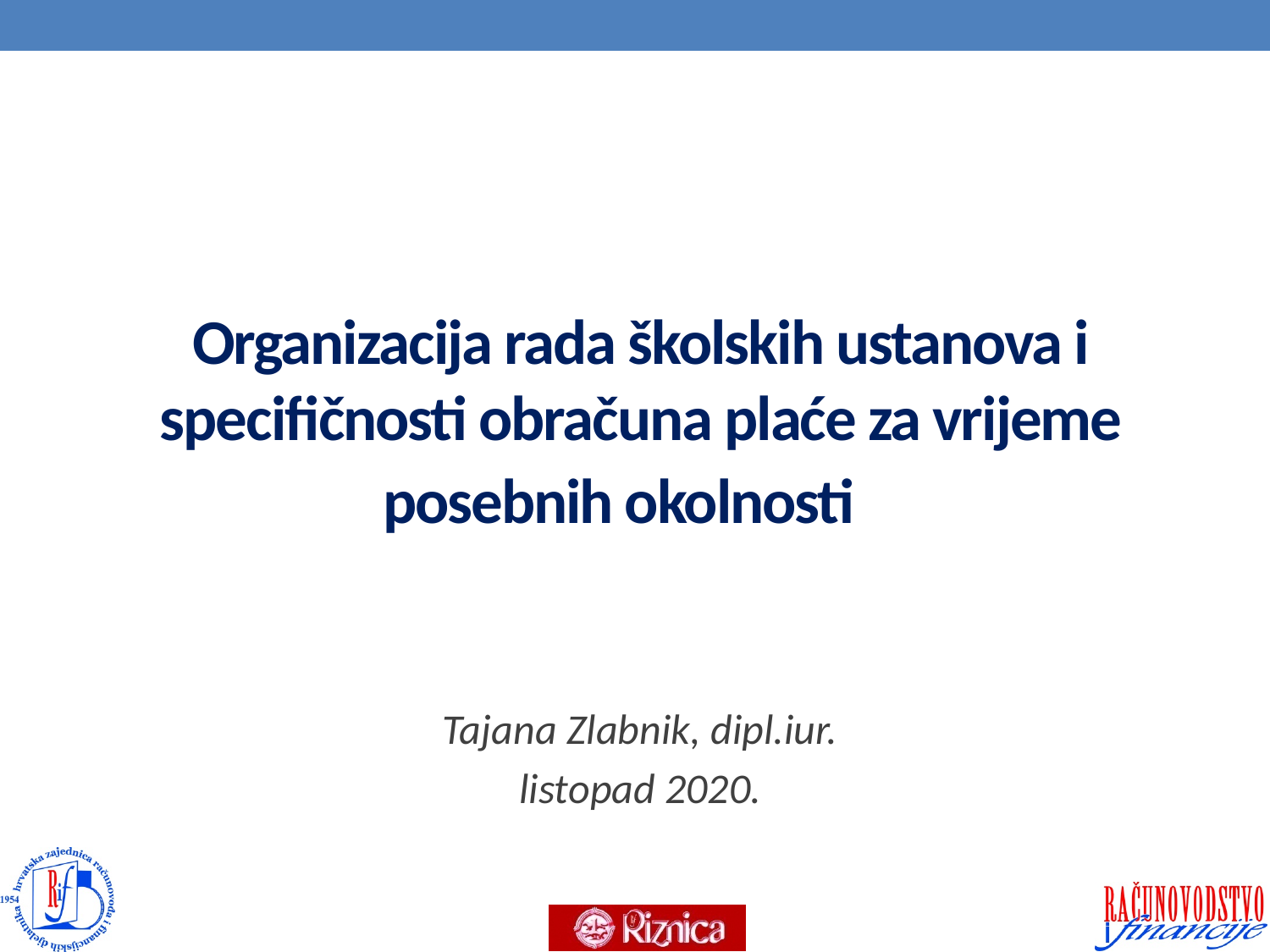

# Organizacija rada školskih ustanova i specifičnosti obračuna plaće za vrijeme posebnih okolnosti
Tajana Zlabnik, dipl.iur.
listopad 2020.